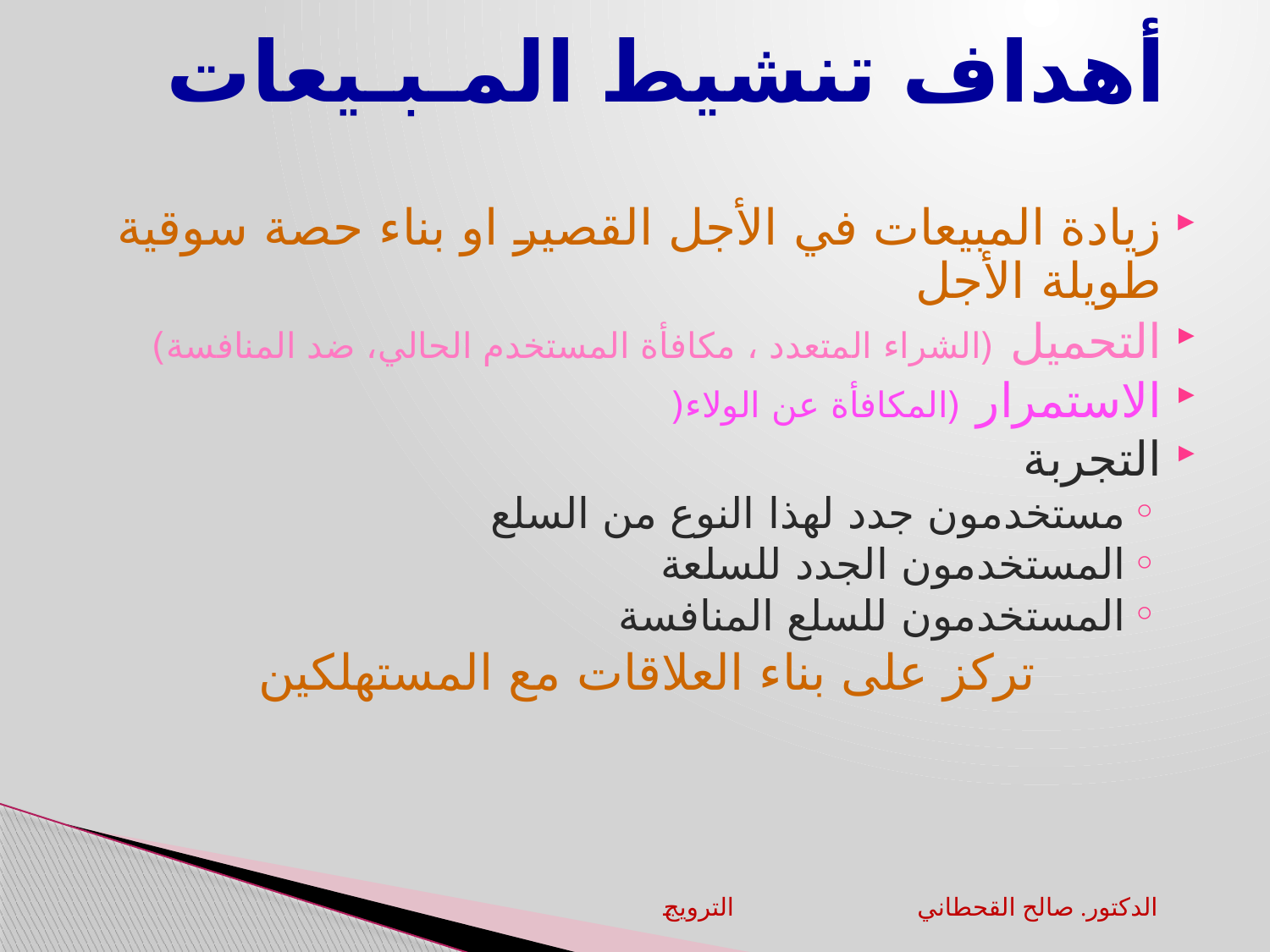

# أهداف تنشيط المـبـيعات
زيادة المبيعات في الأجل القصير او بناء حصة سوقية طويلة الأجل
التحميل (الشراء المتعدد ، مكافأة المستخدم الحالي، ضد المنافسة)
الاستمرار (المكافأة عن الولاء(
التجربة
مستخدمون جدد لهذا النوع من السلع
المستخدمون الجدد للسلعة
المستخدمون للسلع المنافسة
تركز على بناء العلاقات مع المستهلكين

الترويج		الدكتور. صالح القحطاني